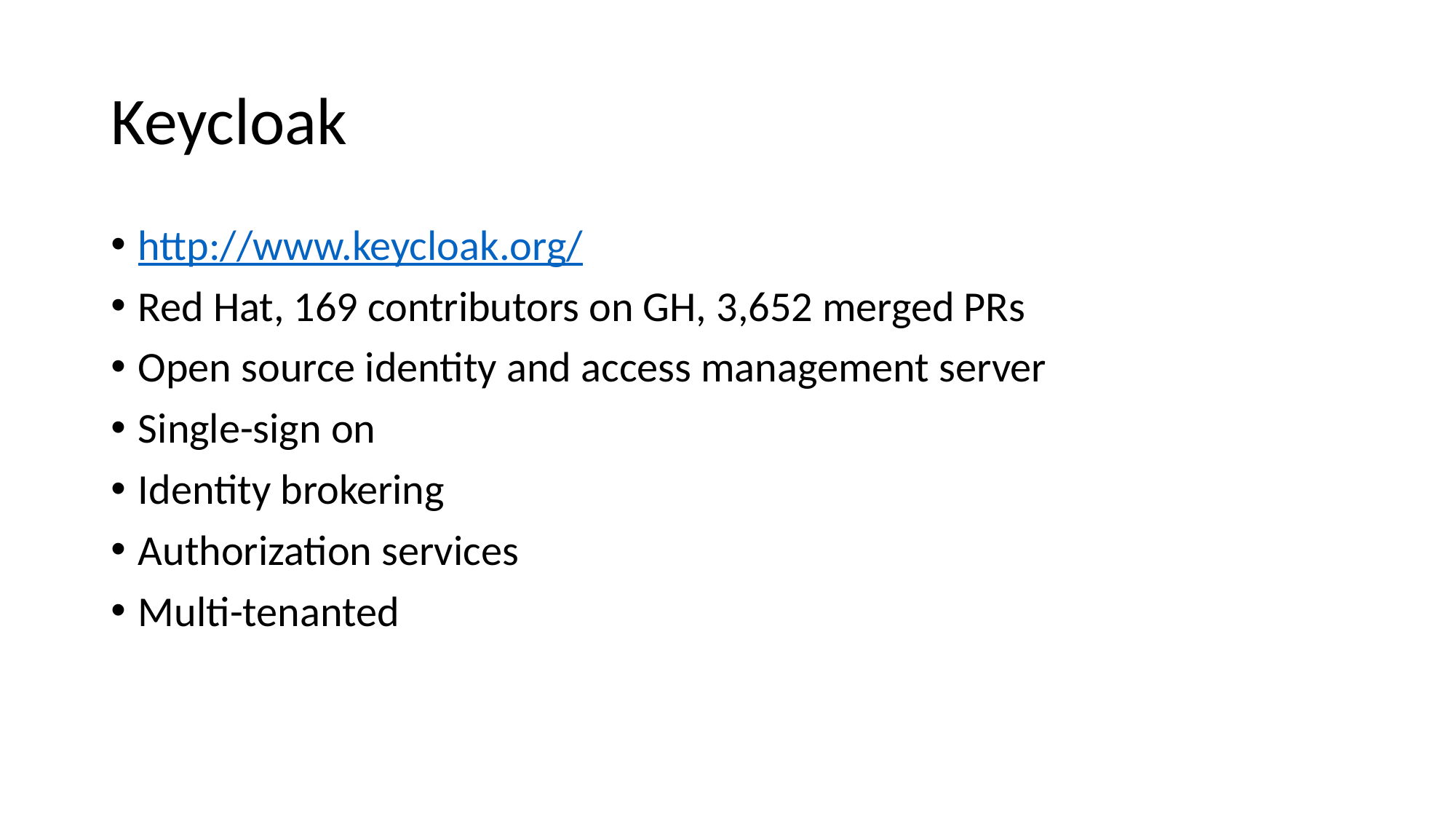

# Keycloak
http://www.keycloak.org/
Red Hat, 169 contributors on GH, 3,652 merged PRs
Open source identity and access management server
Single-sign on
Identity brokering
Authorization services
Multi-tenanted